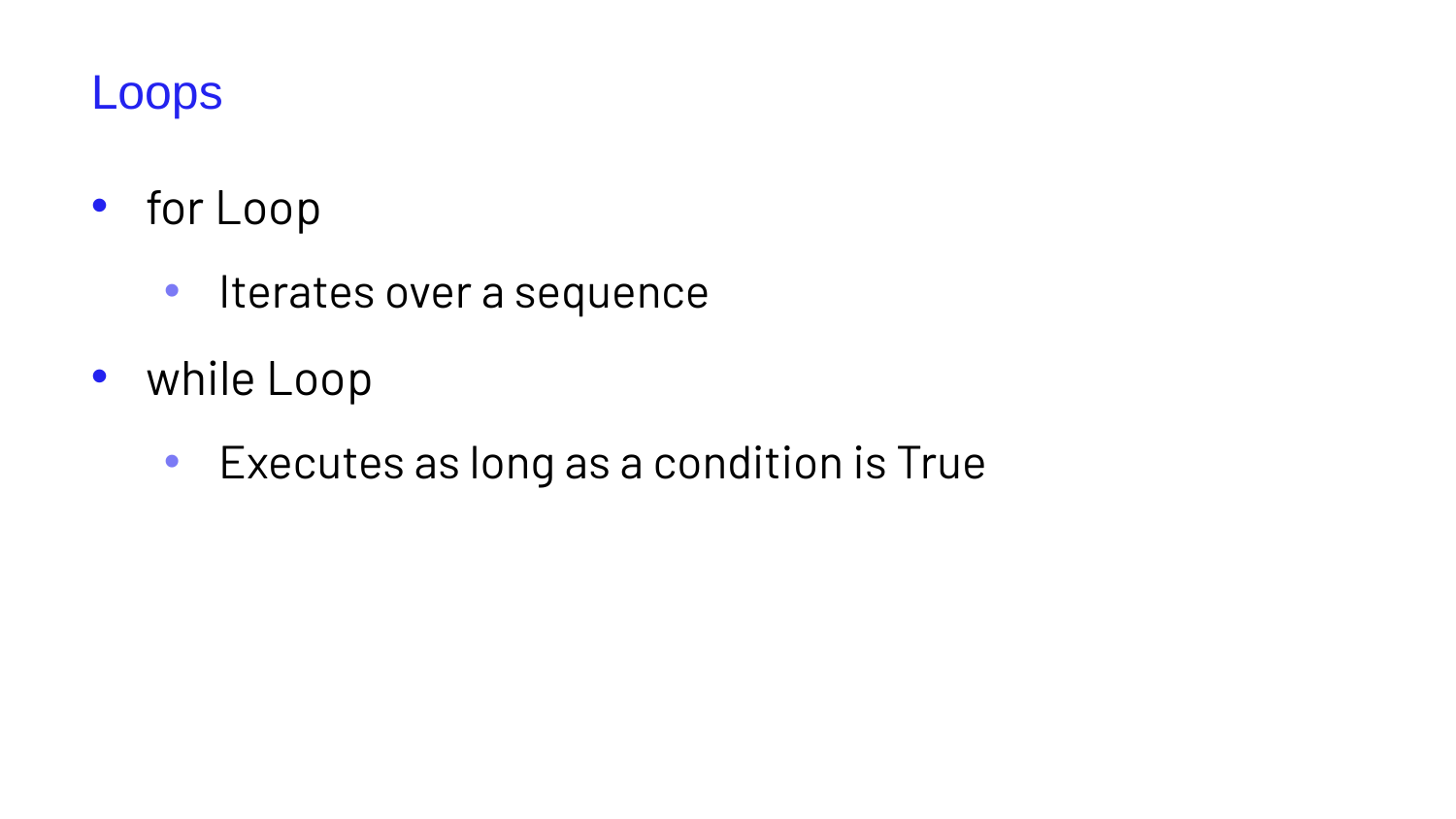

Loops
for Loop
Iterates over a sequence
while Loop
Executes as long as a condition is True